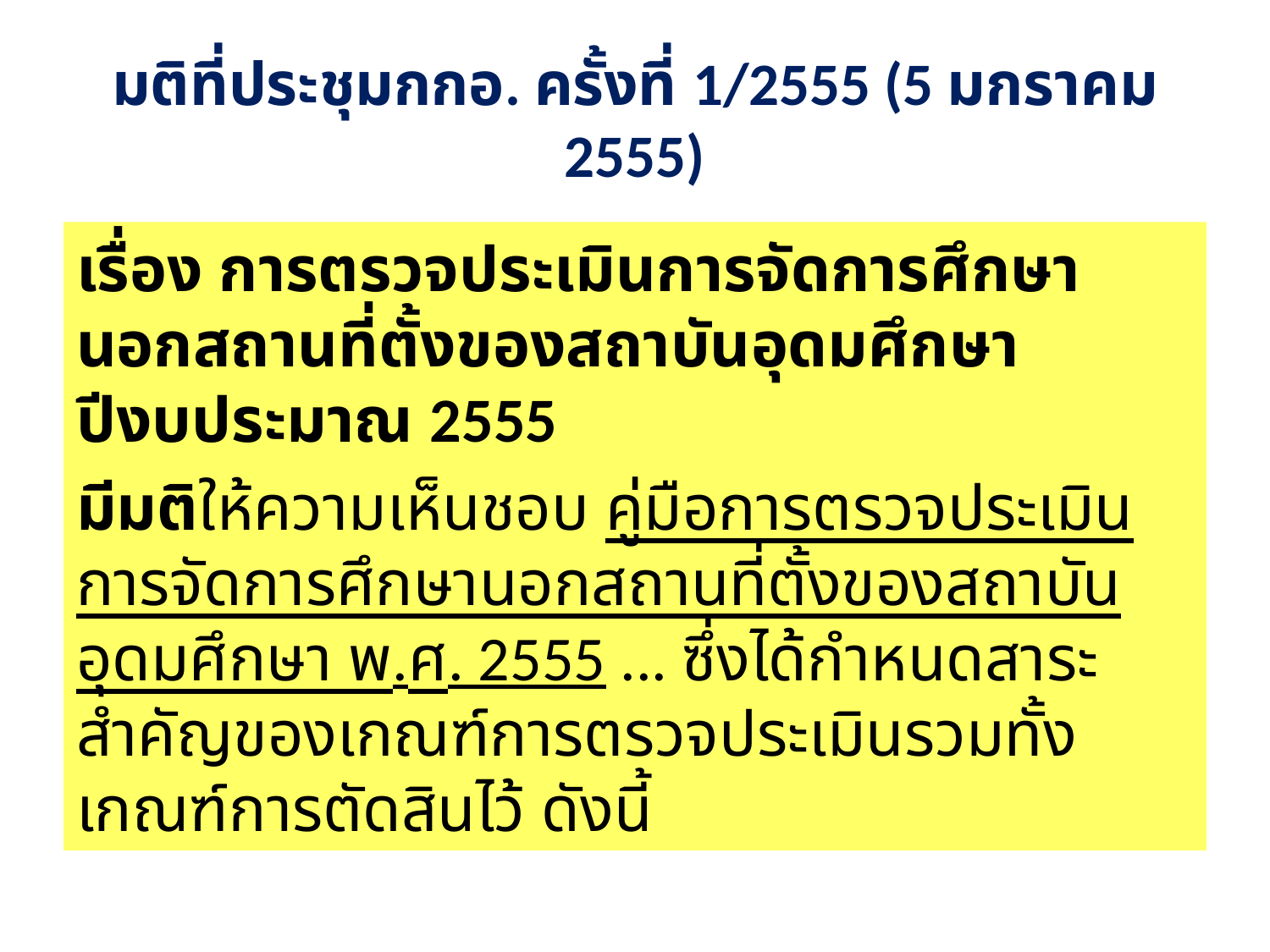

# มติที่ประชุมกกอ. ครั้งที่ 1/2555 (5 มกราคม 2555)
เรื่อง การตรวจประเมินการจัดการศึกษานอกสถานที่ตั้งของสถาบันอุดมศึกษาปีงบประมาณ 2555
มีมติให้ความเห็นชอบ คู่มือการตรวจประเมินการจัดการศึกษานอกสถานที่ตั้งของสถาบันอุดมศึกษา พ.ศ. 2555 ... ซึ่งได้กำหนดสาระสำคัญของเกณฑ์การตรวจประเมินรวมทั้งเกณฑ์การตัดสินไว้ ดังนี้